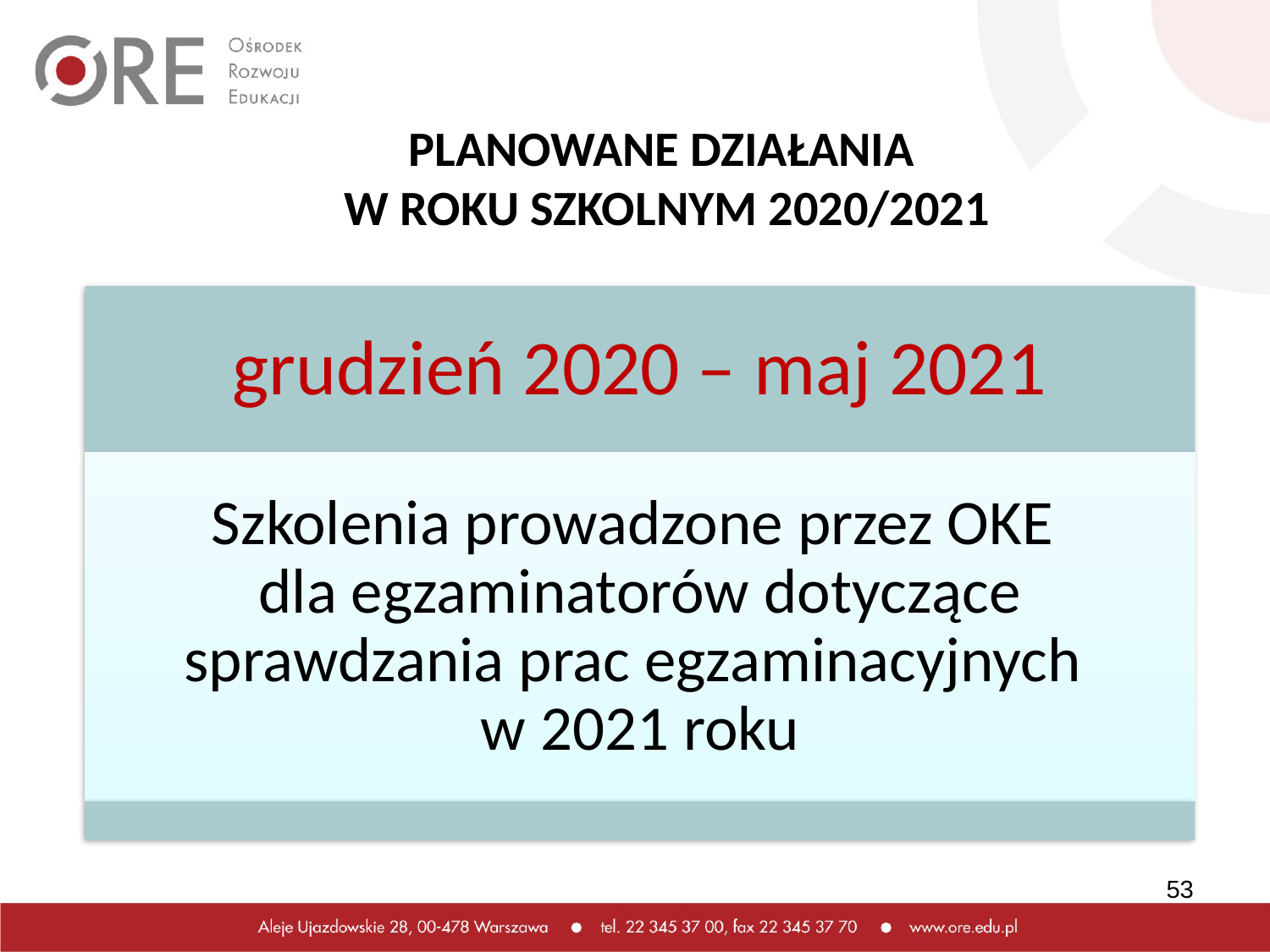

PLANOWANE DZIAŁANIA
W ROKU SZKOLNYM 2020/2021
grudzień 2020 – maj 2021
Szkolenia prowadzone przez OKE
dla egzaminatorów dotyczące sprawdzania prac egzaminacyjnych
w 2021 roku
53